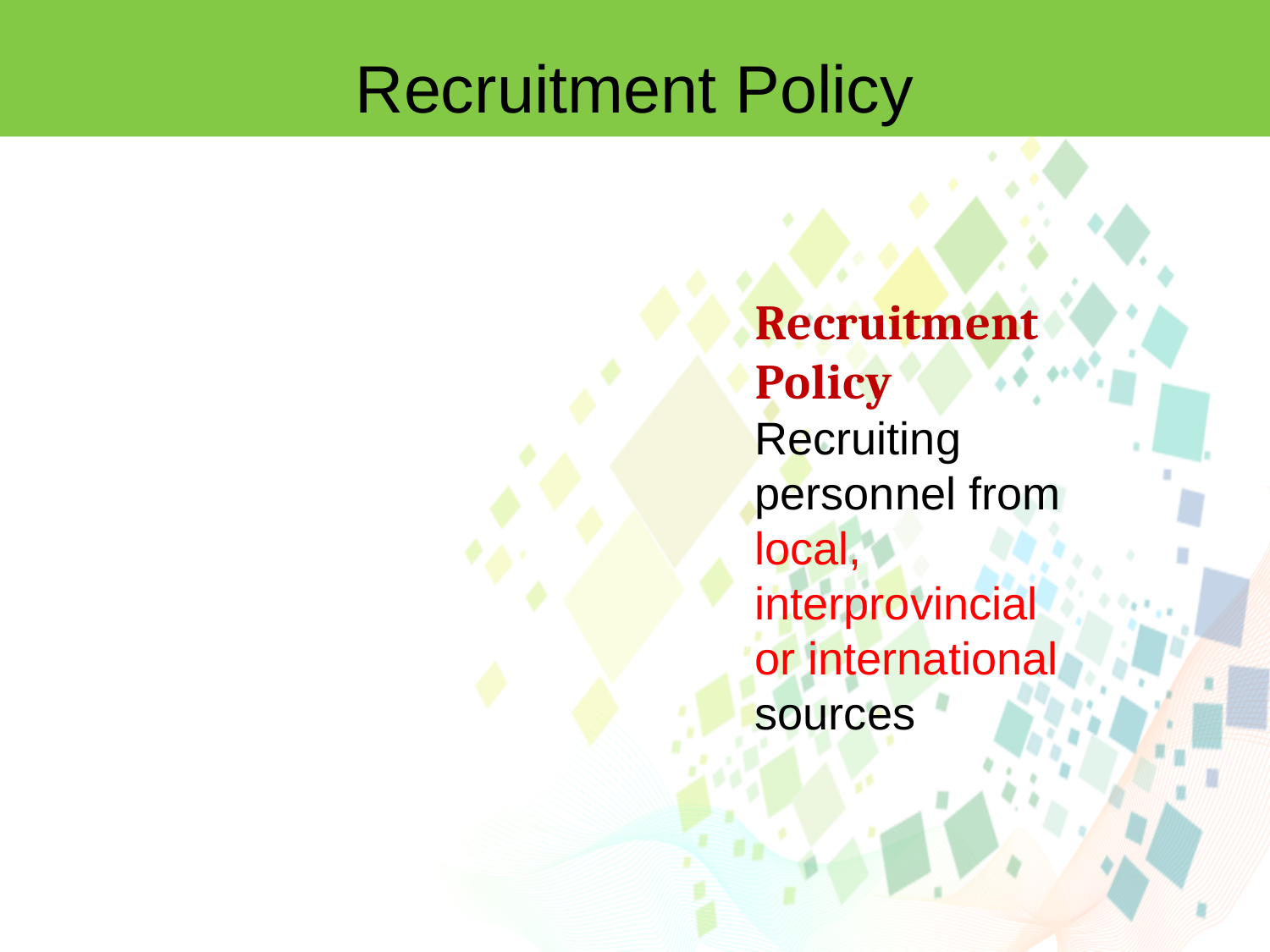

Recruitment Policy

Recruitment Policy
Recruiting personnel from local, interprovincial or international sources